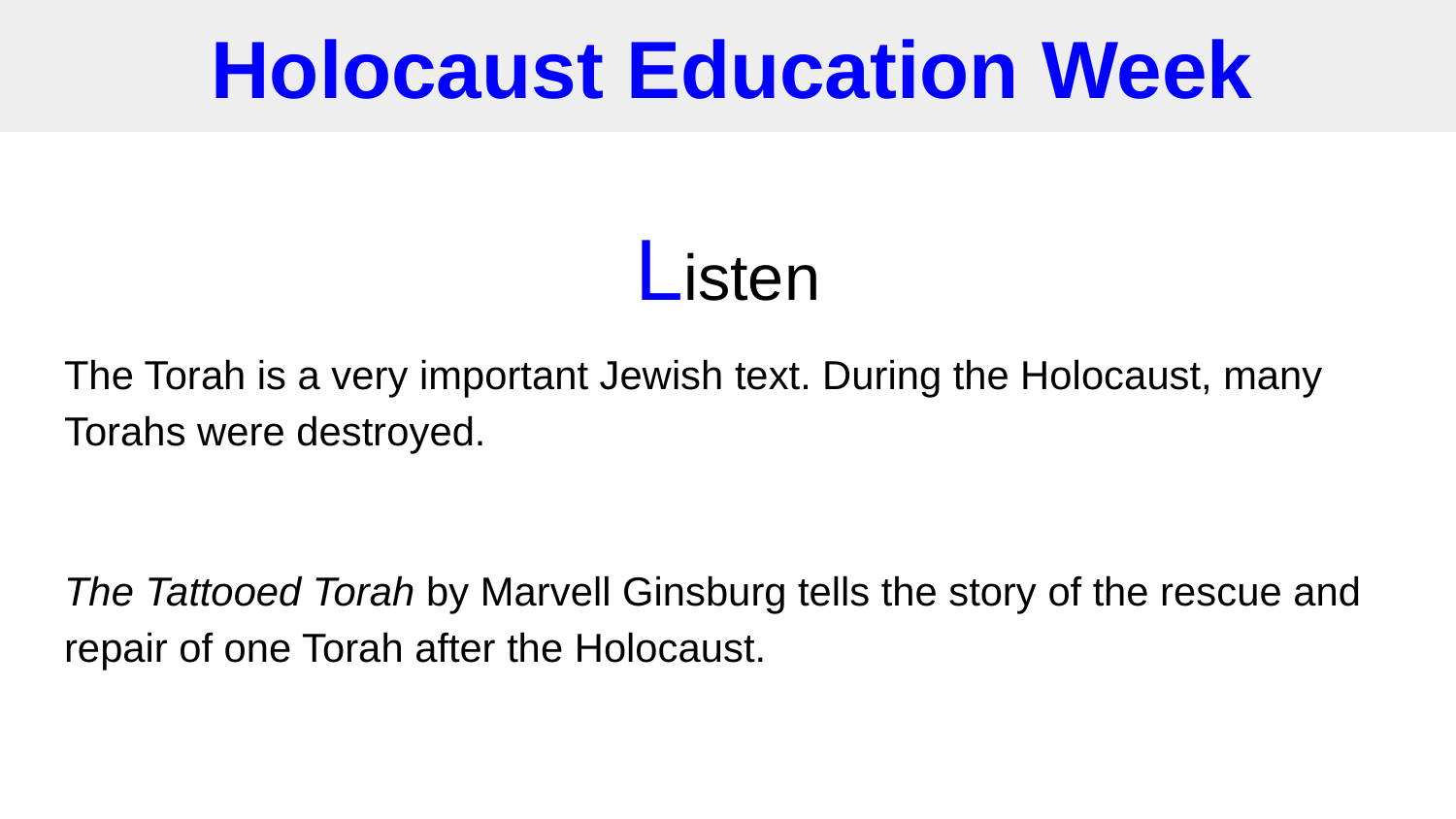

# Holocaust Education Week
Listen
The Torah is a very important Jewish text. During the Holocaust, many Torahs were destroyed.

The Tattooed Torah by Marvell Ginsburg tells the story of the rescue and repair of one Torah after the Holocaust.